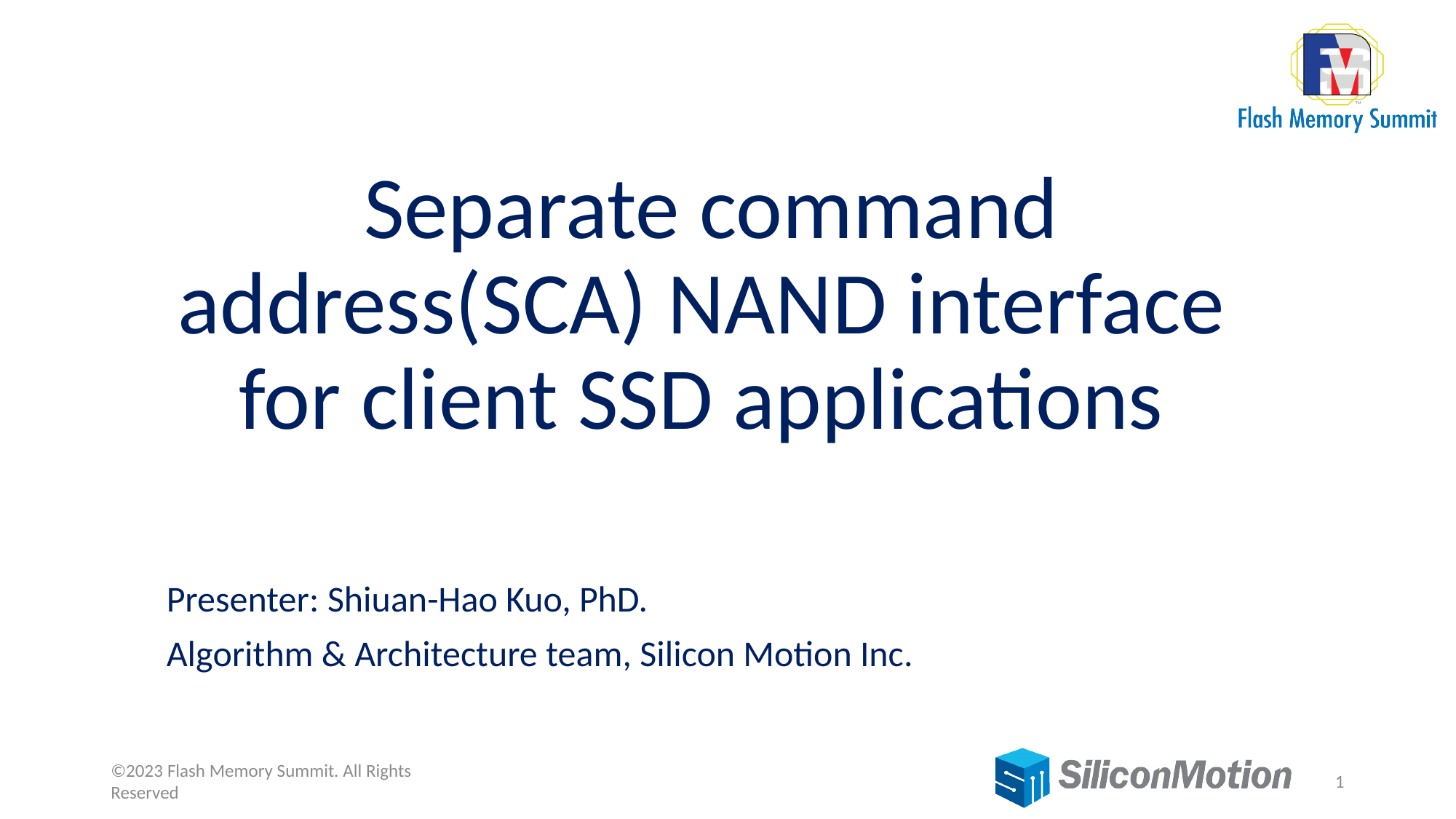

# Separate command address(SCA) NAND interface for client SSD applications
Presenter: Shiuan-Hao Kuo, PhD.
Algorithm & Architecture team, Silicon Motion Inc.
©2023 Flash Memory Summit. All Rights Reserved
1